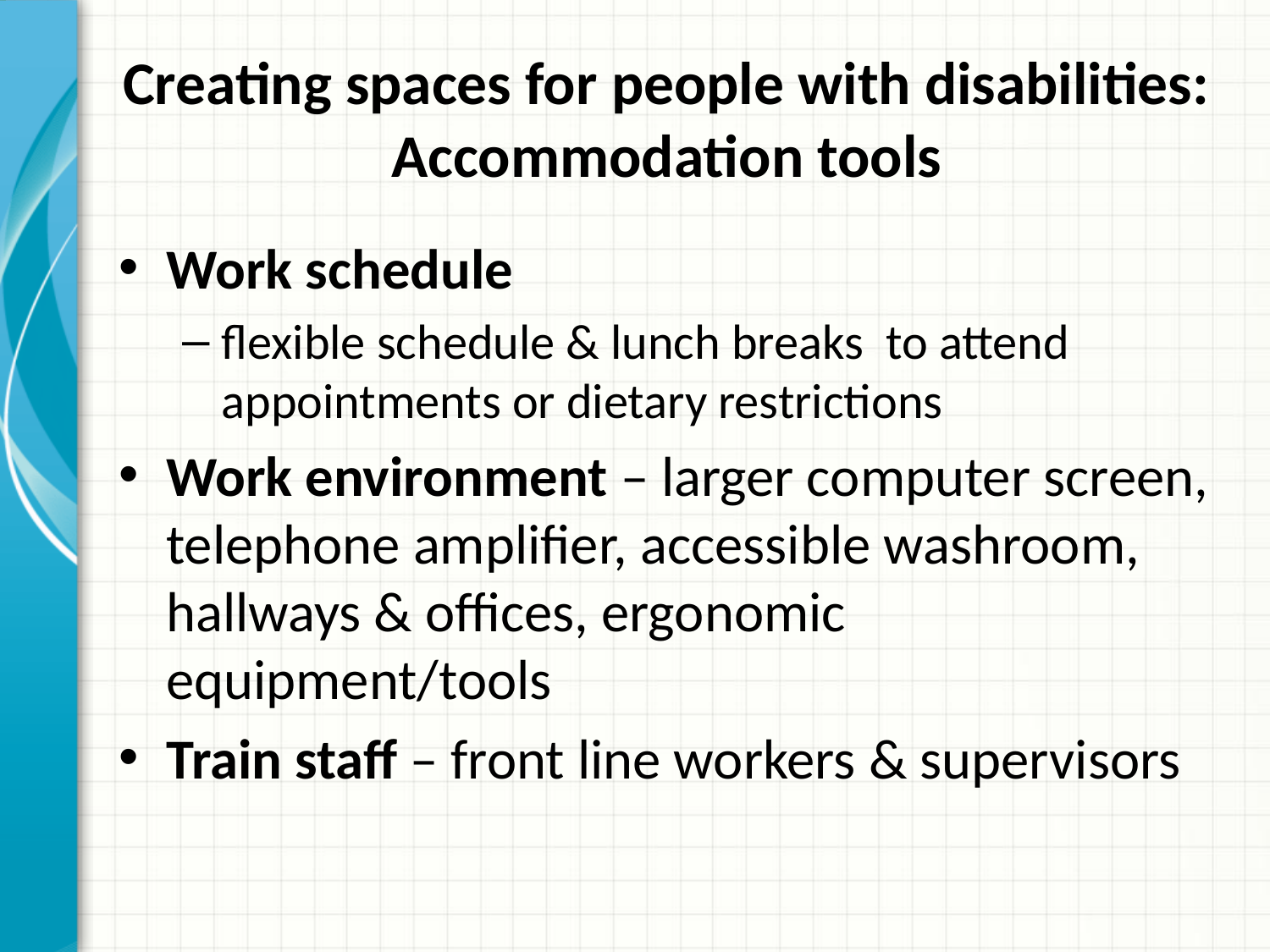

# Creating spaces for people with disabilities: Accommodation tools
Work schedule
flexible schedule & lunch breaks  to attend appointments or dietary restrictions
Work environment – larger computer screen, telephone amplifier, accessible washroom, hallways & offices, ergonomic equipment/tools
Train staff – front line workers & supervisors